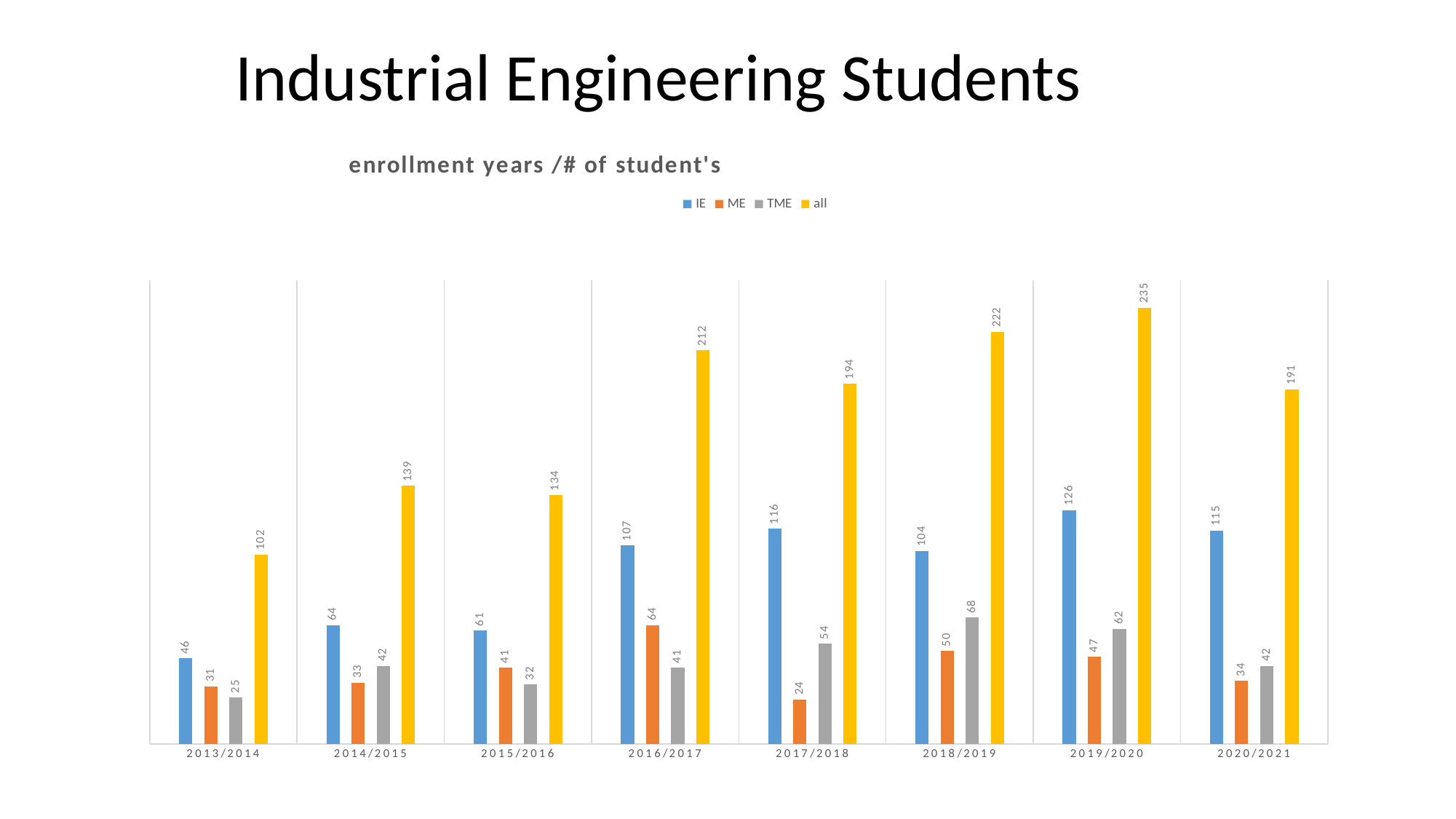

# Industrial Engineering Students

### Chart: enrollment years /# of student's

| Category | IE | ME | TME | all |
|---|---|---|---|---|
| 2013/2014 | 46.0 | 31.0 | 25.0 | 102.0 |
| 2014/2015 | 64.0 | 33.0 | 42.0 | 139.0 |
| 2015/2016 | 61.0 | 41.0 | 32.0 | 134.0 |
| 2016/2017 | 107.0 | 64.0 | 41.0 | 212.0 |
| 2017/2018 | 116.0 | 24.0 | 54.0 | 194.0 |
| 2018/2019 | 104.0 | 50.0 | 68.0 | 222.0 |
| 2019/2020 | 126.0 | 47.0 | 62.0 | 235.0 |
| 2020/2021 | 115.0 | 34.0 | 42.0 | 191.0 |